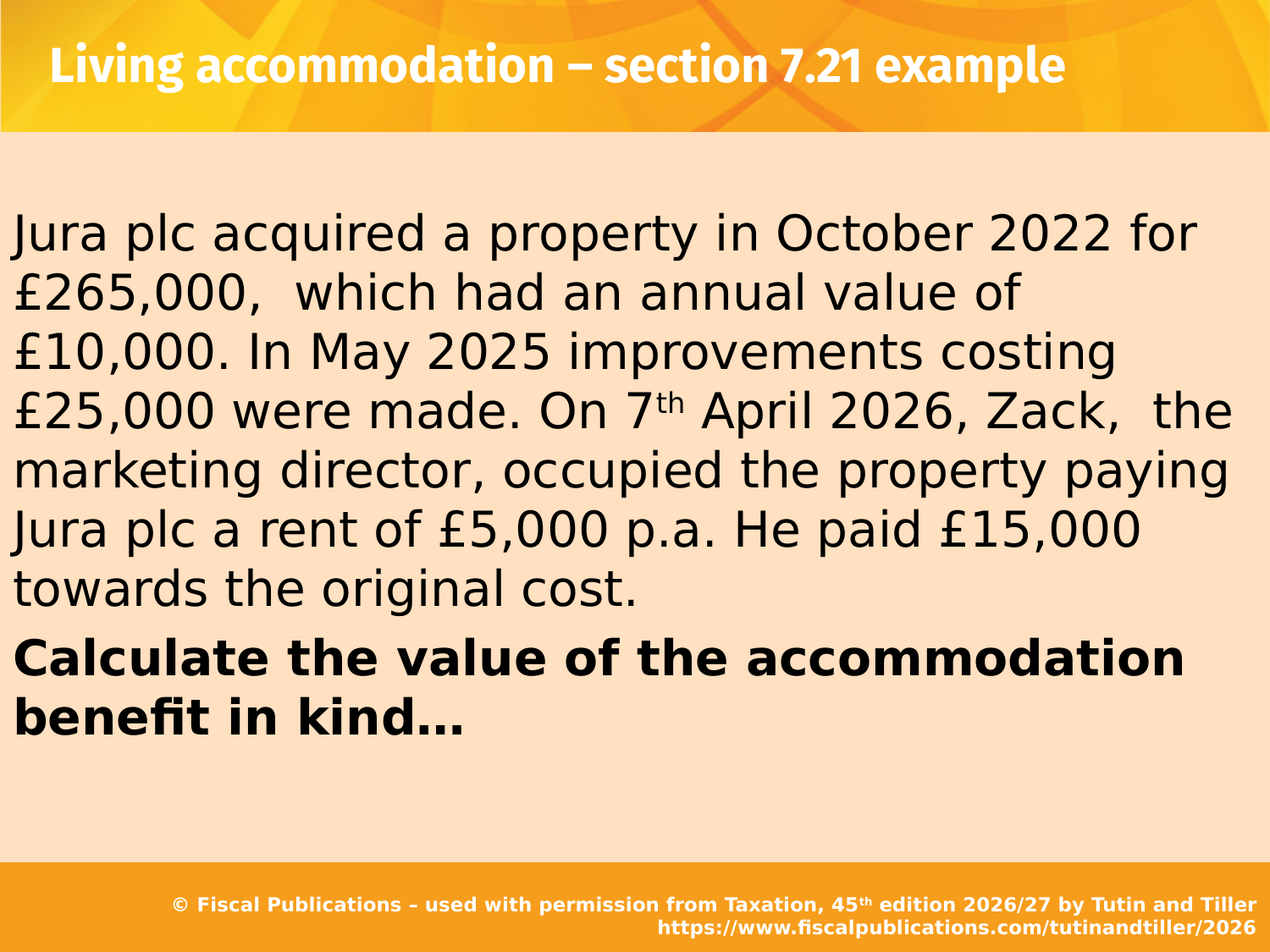

# Living accommodation – section 7.21 example

Jura plc acquired a property in October 2022 for £265,000,  which had an annual value of £10,000. In May 2025 improvements costing £25,000 were made. On 7th April 2026, Zack,  the marketing director, occupied the property paying Jura plc a rent of £5,000 p.a. He paid £15,000 towards the original cost.
Calculate the value of the accommodation benefit in kind…